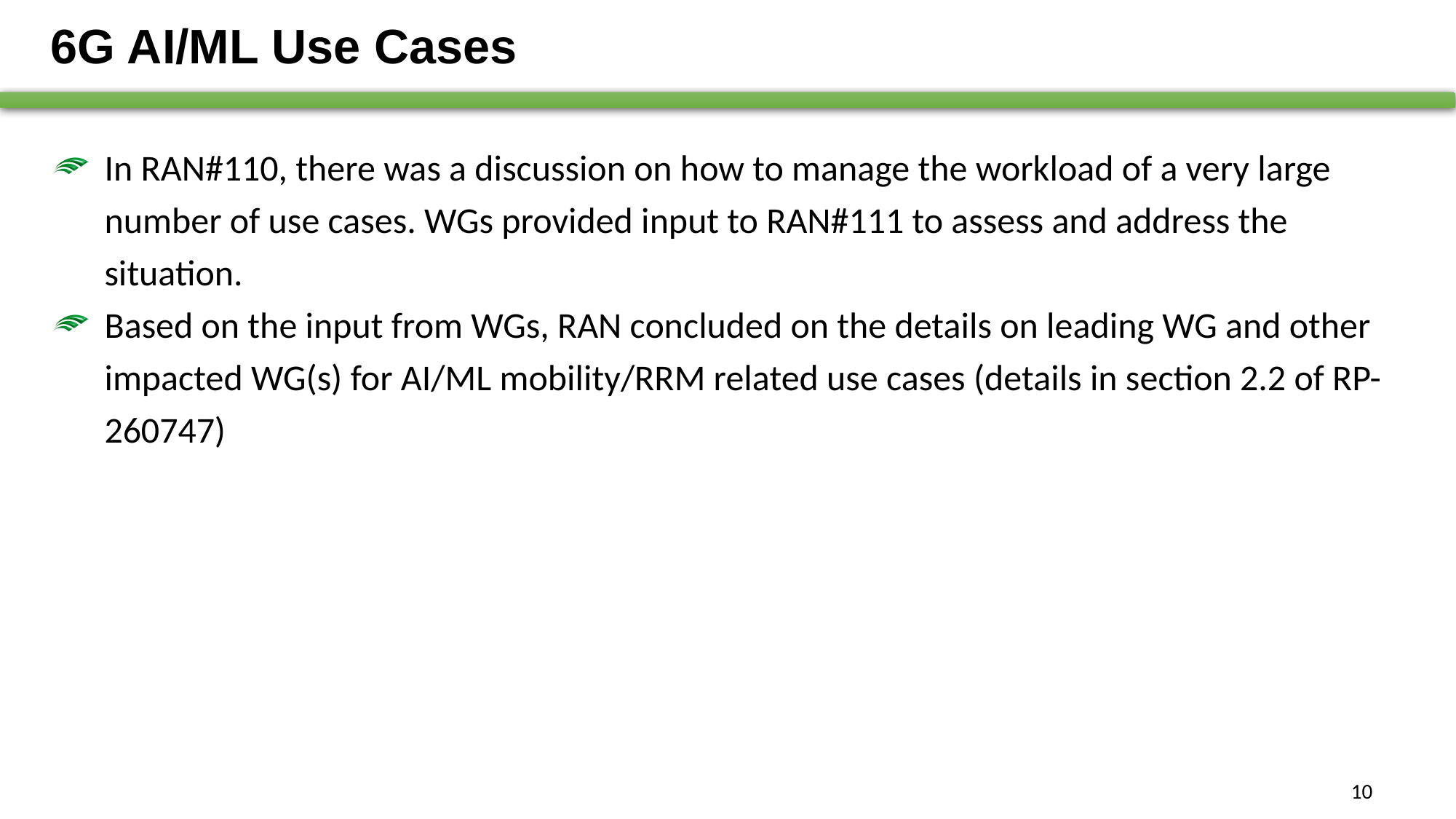

# 6G AI/ML Use Cases
In RAN#110, there was a discussion on how to manage the workload of a very large number of use cases. WGs provided input to RAN#111 to assess and address the situation.
Based on the input from WGs, RAN concluded on the details on leading WG and other impacted WG(s) for AI/ML mobility/RRM related use cases (details in section 2.2 of RP-260747)